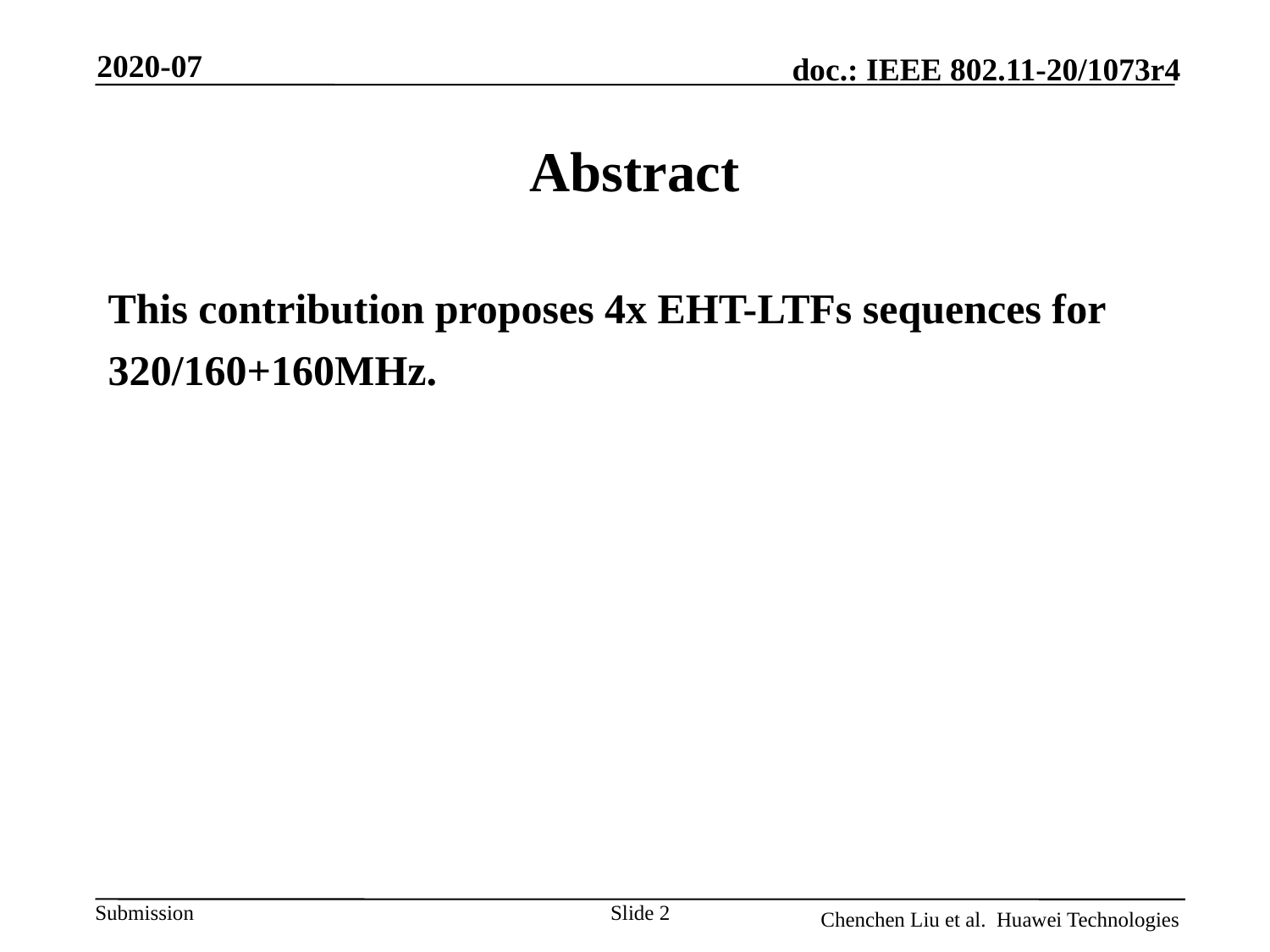

2020-07
# Abstract
This contribution proposes 4x EHT-LTFs sequences for
320/160+160MHz.

Slide 2